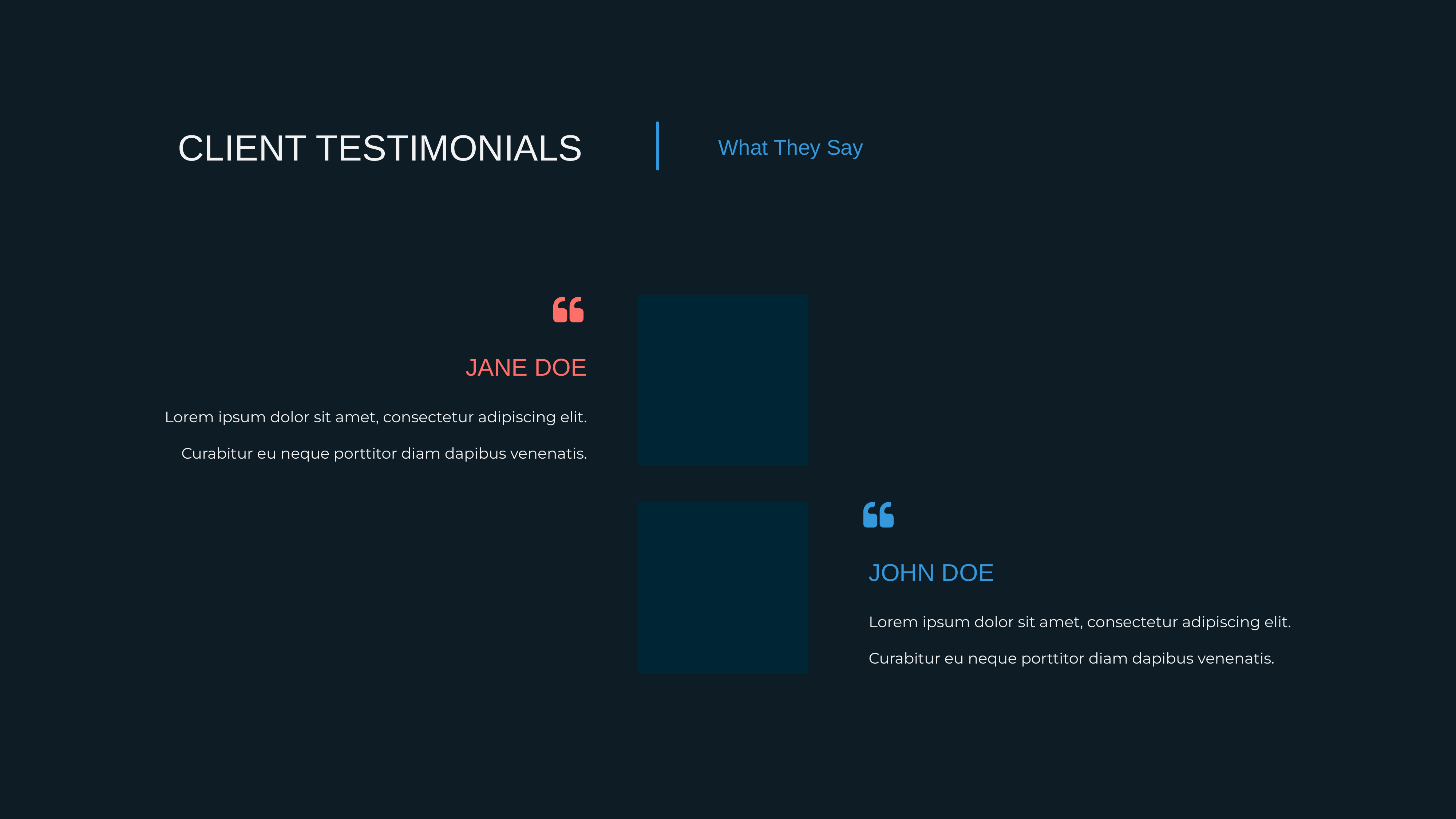

CLIENT TESTIMONIALS
What They Say

JANE DOE
Lorem ipsum dolor sit amet, consectetur adipiscing elit. Curabitur eu neque porttitor diam dapibus venenatis.

JOHN DOE
Lorem ipsum dolor sit amet, consectetur adipiscing elit. Curabitur eu neque porttitor diam dapibus venenatis.